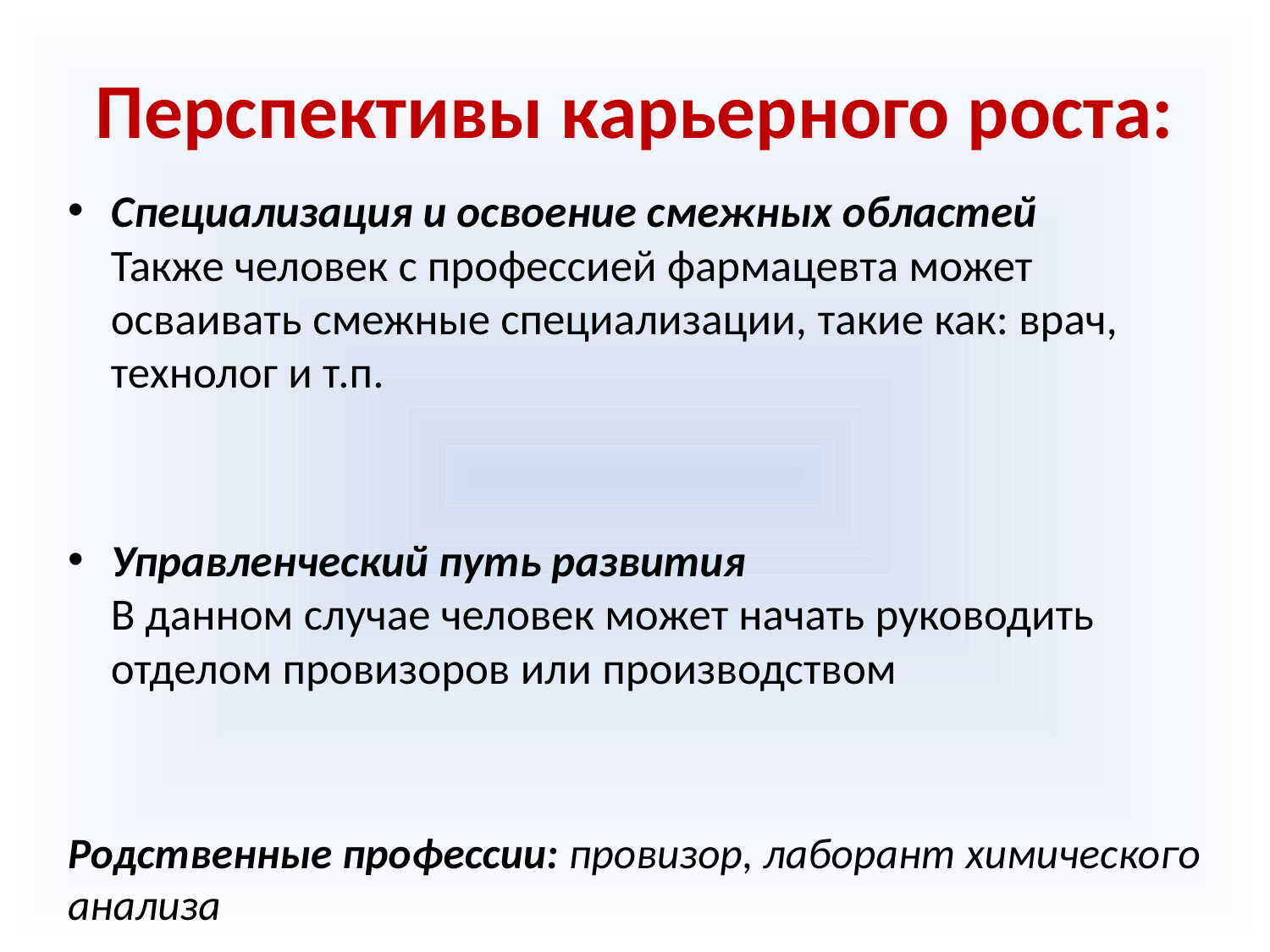

# Перспективы карьерного роста:
Специализация и освоение смежных областей
Также человек с профессией фармацевта может осваивать смежные специализации, такие как: врач, технолог и т.п.

Управленческий путь развития
В данном случае человек может начать руководить отделом провизоров или производством

Родственные профессии: провизор, лаборант химического анализа